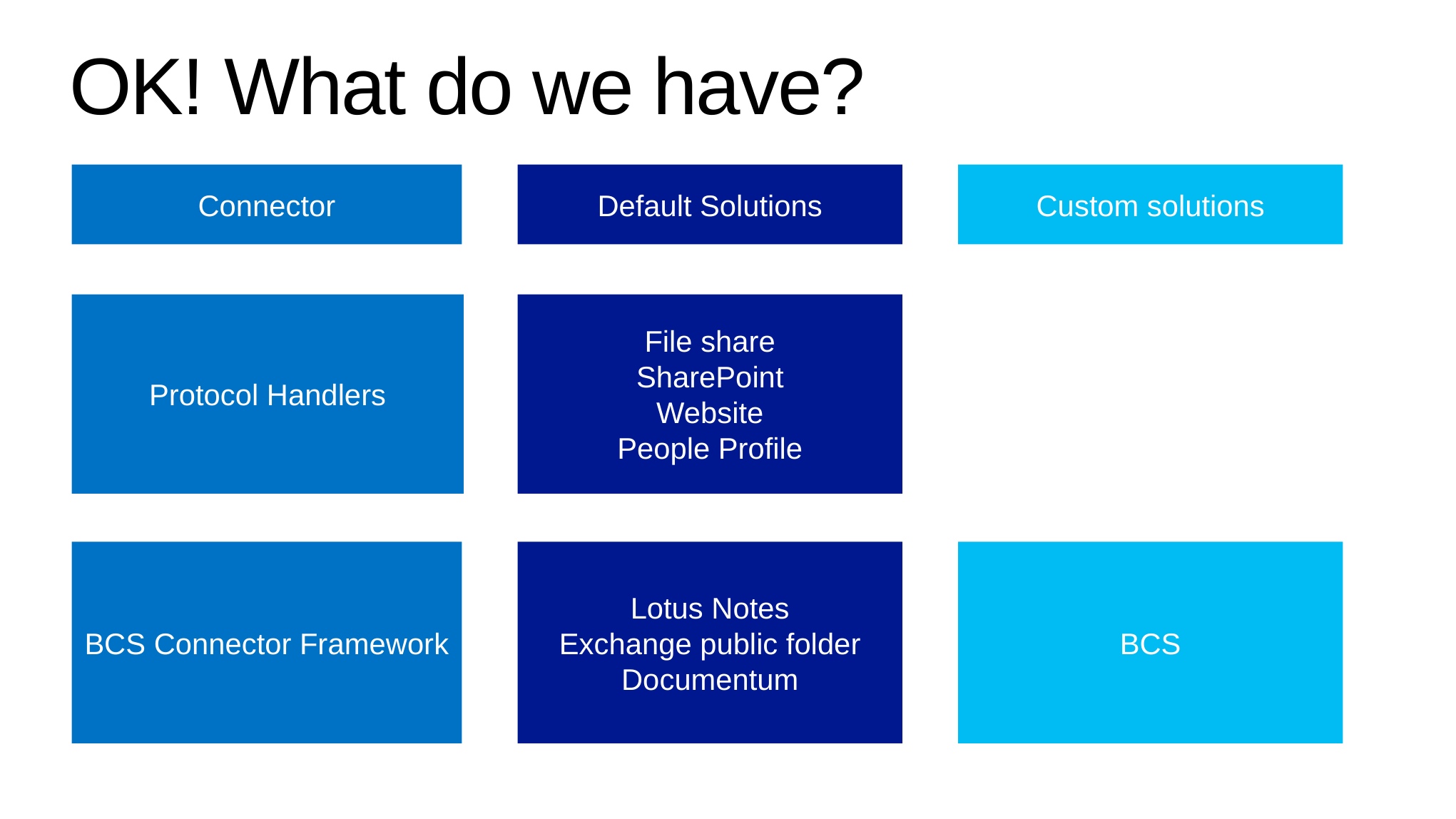

# OK! What do we have?
Connector
Default Solutions
Custom solutions
Protocol Handlers
File share
SharePoint
Website
People Profile
BCS Connector Framework
Lotus Notes
Exchange public folder
Documentum
BCS